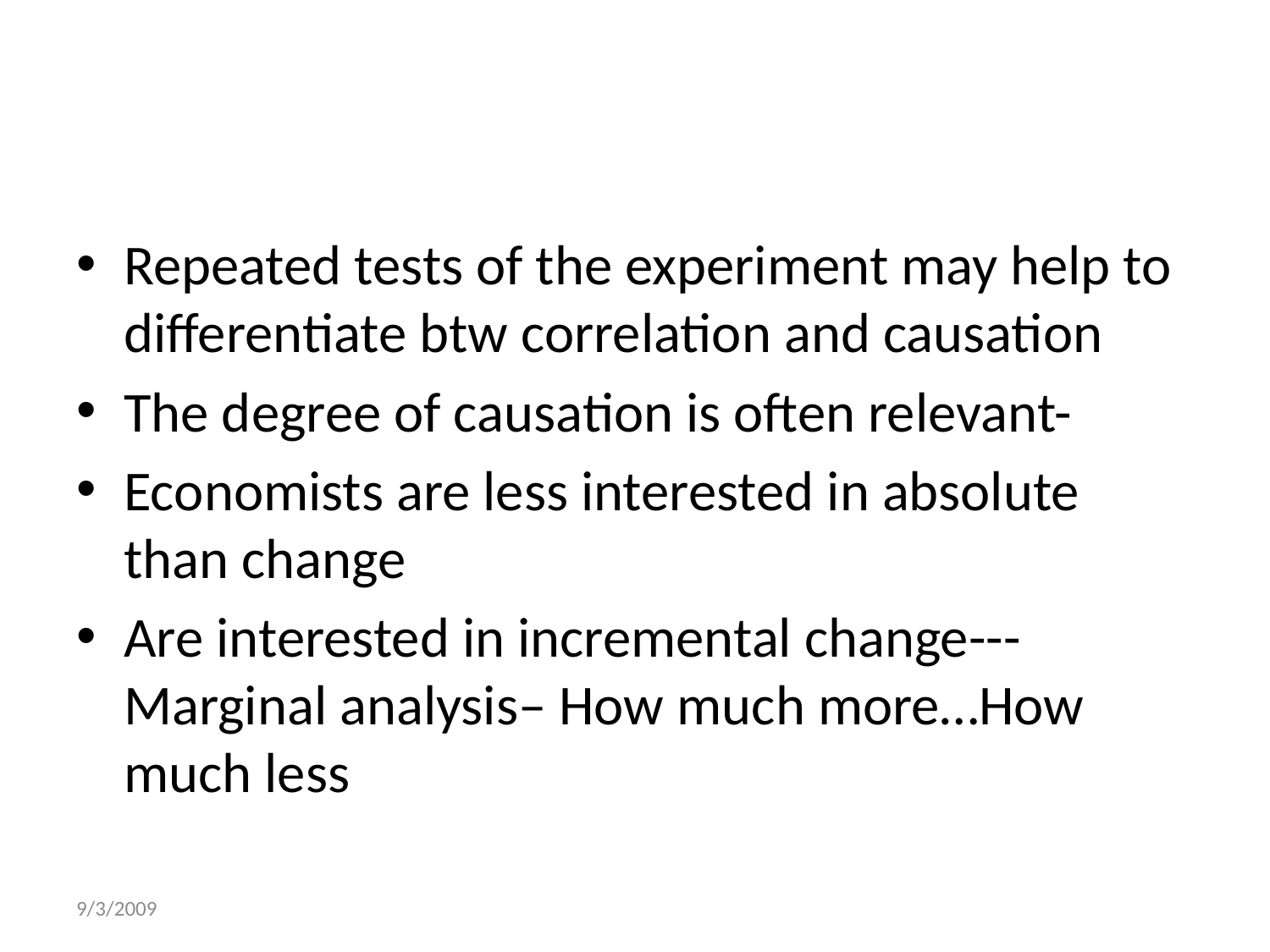

Repeated tests of the experiment may help to differentiate btw correlation and causation
The degree of causation is often relevant-
Economists are less interested in absolute than change
Are interested in incremental change---Marginal analysis– How much more…How much less
9/3/2009